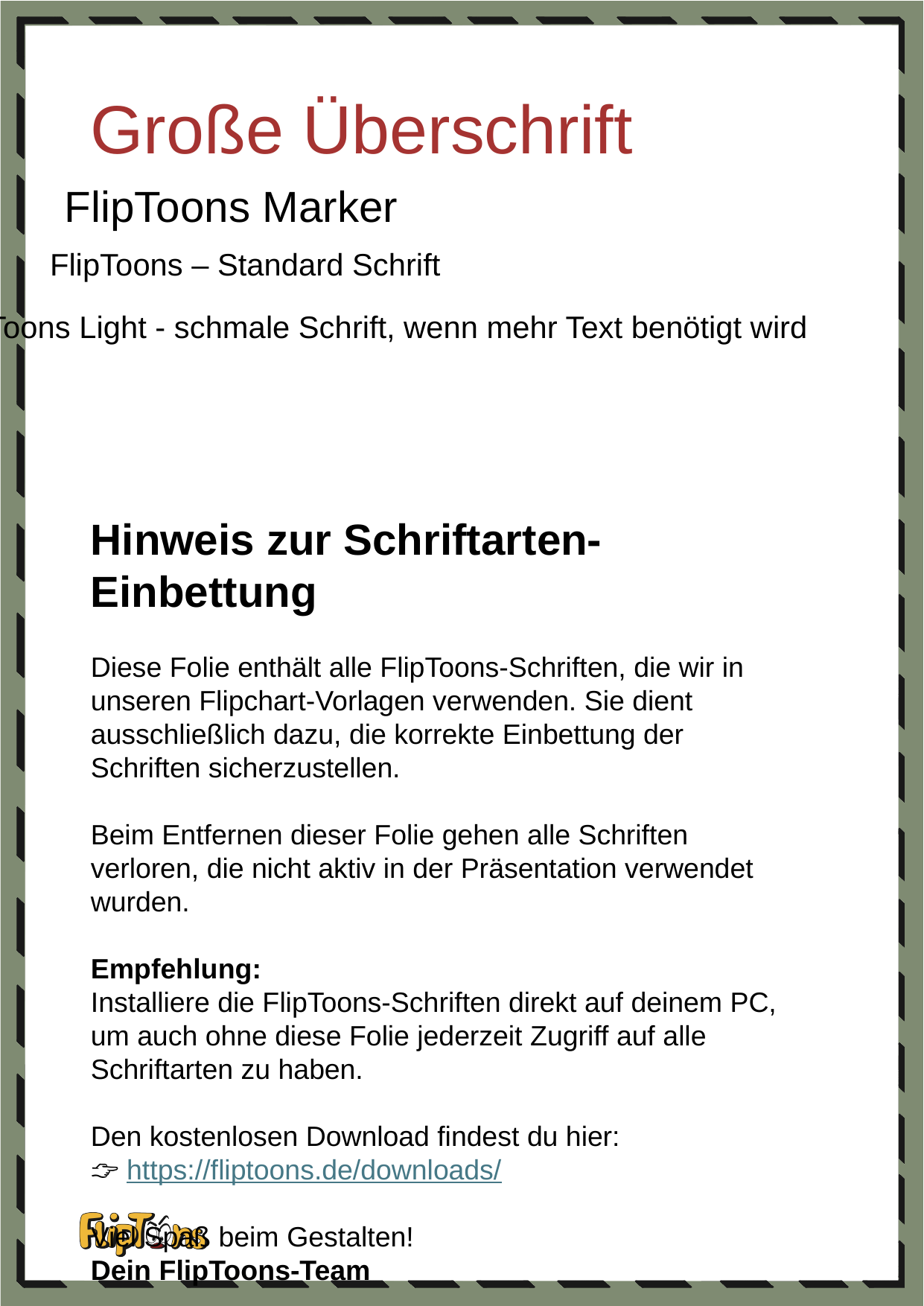

Große Überschrift
FlipToons Marker
FlipToons – Standard Schrift
FlipToons Light - schmale Schrift, wenn mehr Text benötigt wird
Hinweis zur Schriftarten-Einbettung

Diese Folie enthält alle FlipToons-Schriften, die wir in unseren Flipchart-Vorlagen verwenden. Sie dient ausschließlich dazu, die korrekte Einbettung der Schriften sicherzustellen.

Beim Entfernen dieser Folie gehen alle Schriften verloren, die nicht aktiv in der Präsentation verwendet wurden.

Empfehlung:
Installiere die FlipToons-Schriften direkt auf deinem PC, um auch ohne diese Folie jederzeit Zugriff auf alle Schriftarten zu haben.
Den kostenlosen Download findest du hier:
👉 https://fliptoons.de/downloads/

Viel Spaß beim Gestalten!
Dein FlipToons-Team